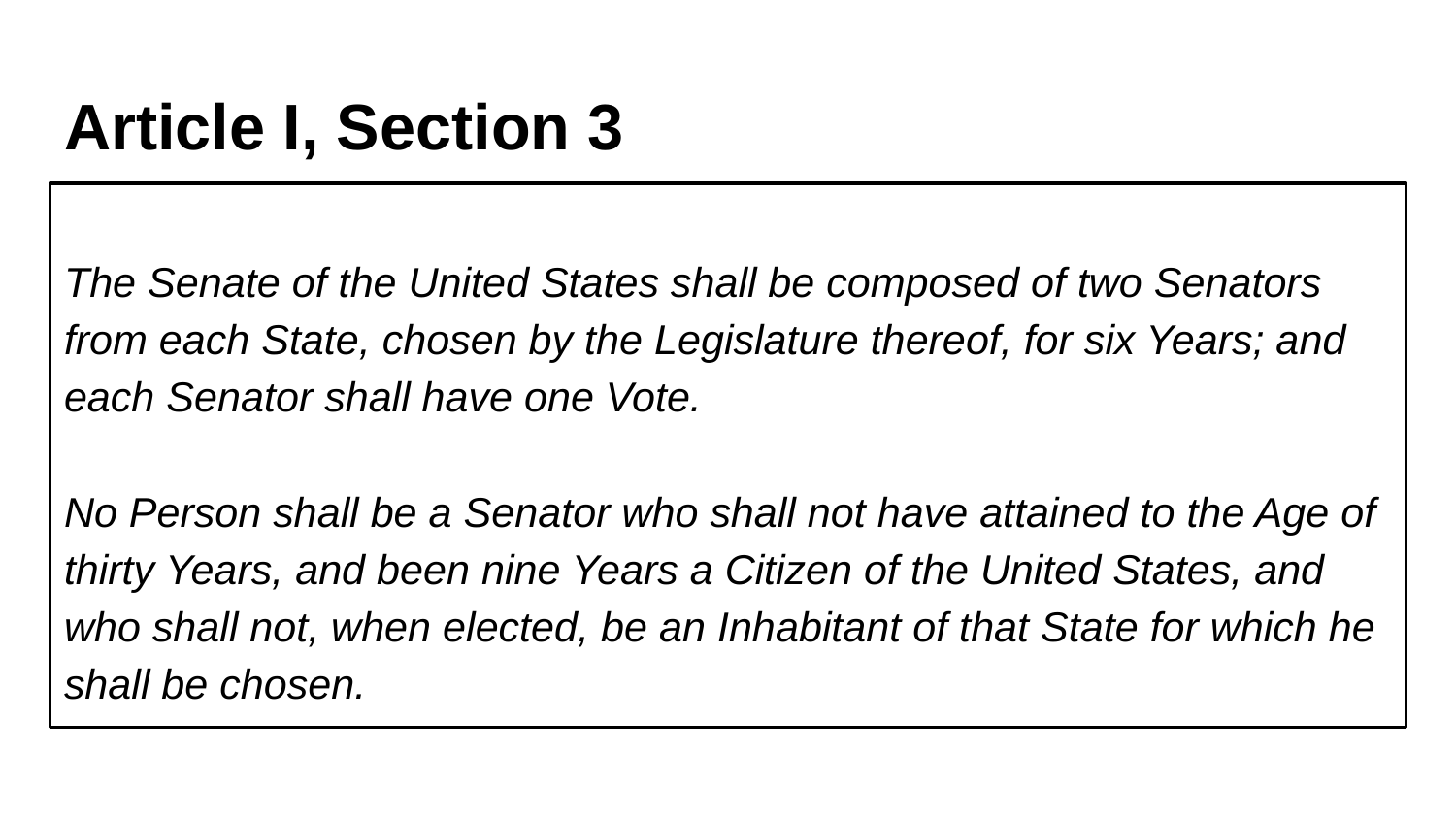

# Article I, Section 3

The Senate of the United States shall be composed of two Senators from each State, chosen by the Legislature thereof, for six Years; and each Senator shall have one Vote.

No Person shall be a Senator who shall not have attained to the Age of thirty Years, and been nine Years a Citizen of the United States, and who shall not, when elected, be an Inhabitant of that State for which he shall be chosen.